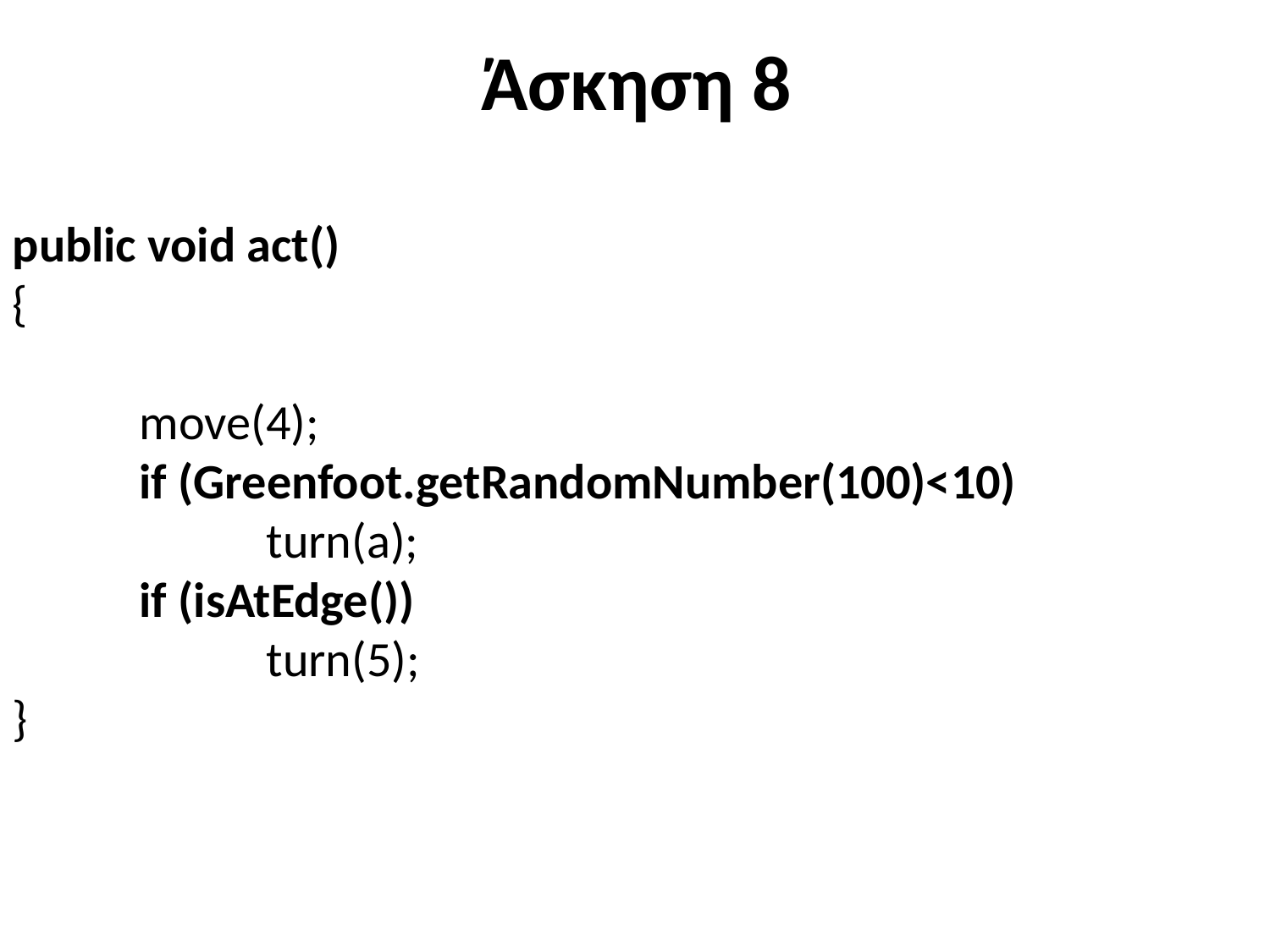

# Άσκηση 8
public void act()
{

	move(4);
	if (Greenfoot.getRandomNumber(100)<10)
 		turn(a);
	if (isAtEdge())
		turn(5);
}